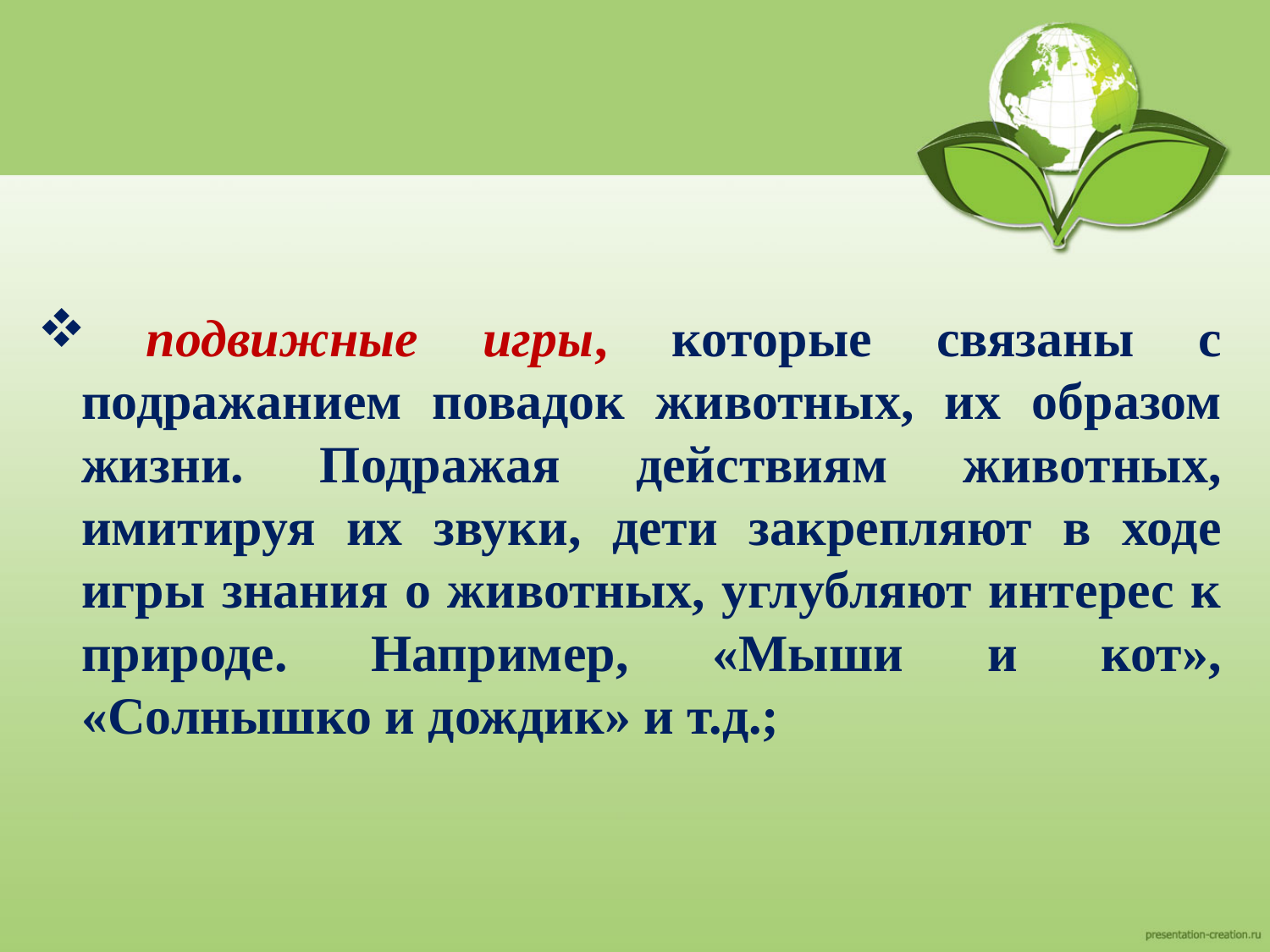

подвижные игры, которые связаны с подражанием повадок животных, их образом жизни. Подражая действиям животных, имитируя их звуки, дети закрепляют в ходе игры знания о животных, углубляют интерес к природе. Например, «Мыши и кот», «Солнышко и дождик» и т.д.;